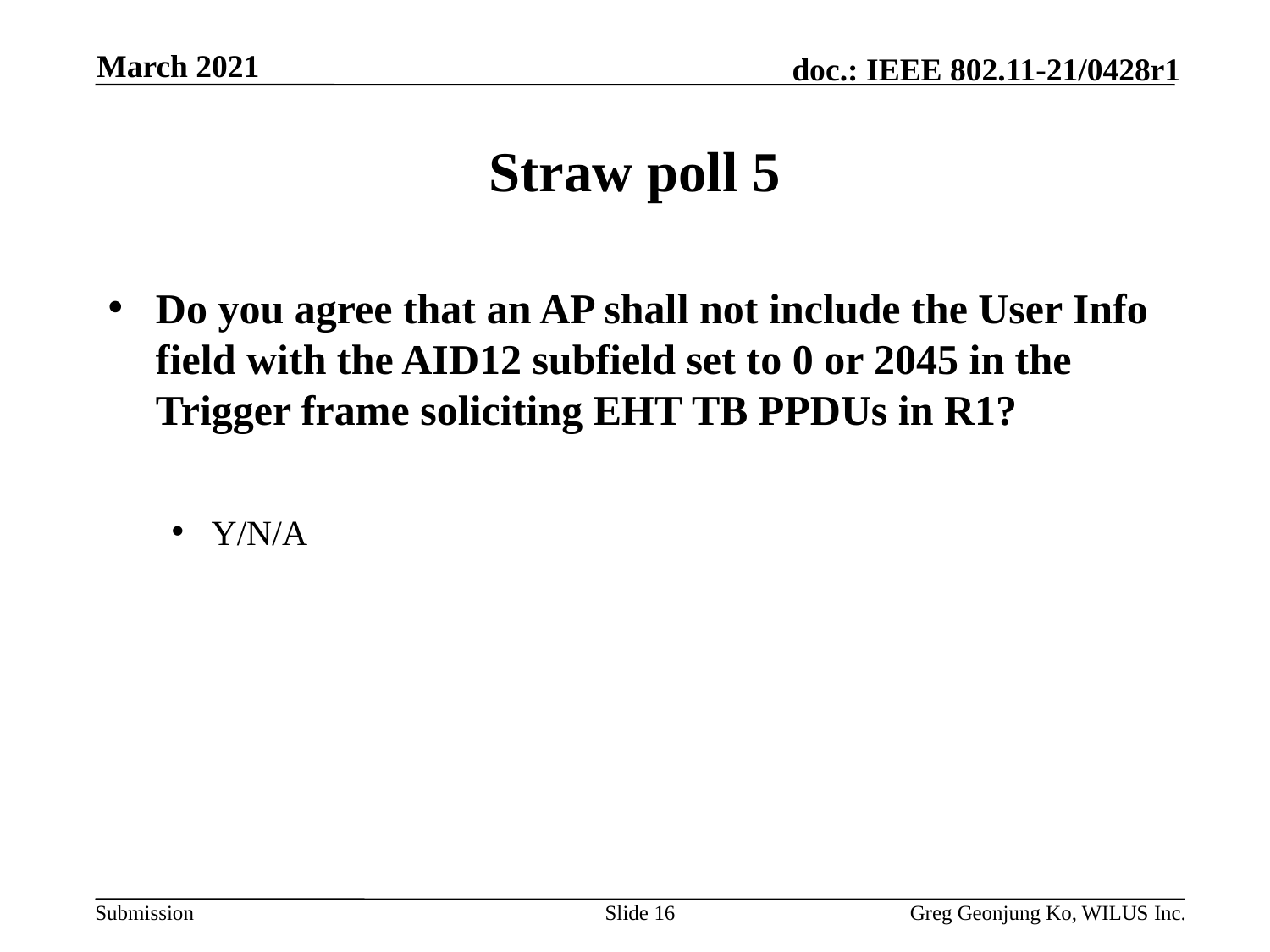

March 2021
# Straw poll 5
Do you agree that an AP shall not include the User Info field with the AID12 subfield set to 0 or 2045 in the Trigger frame soliciting EHT TB PPDUs in R1?

Y/N/A
Slide 16
Greg Geonjung Ko, WILUS Inc.